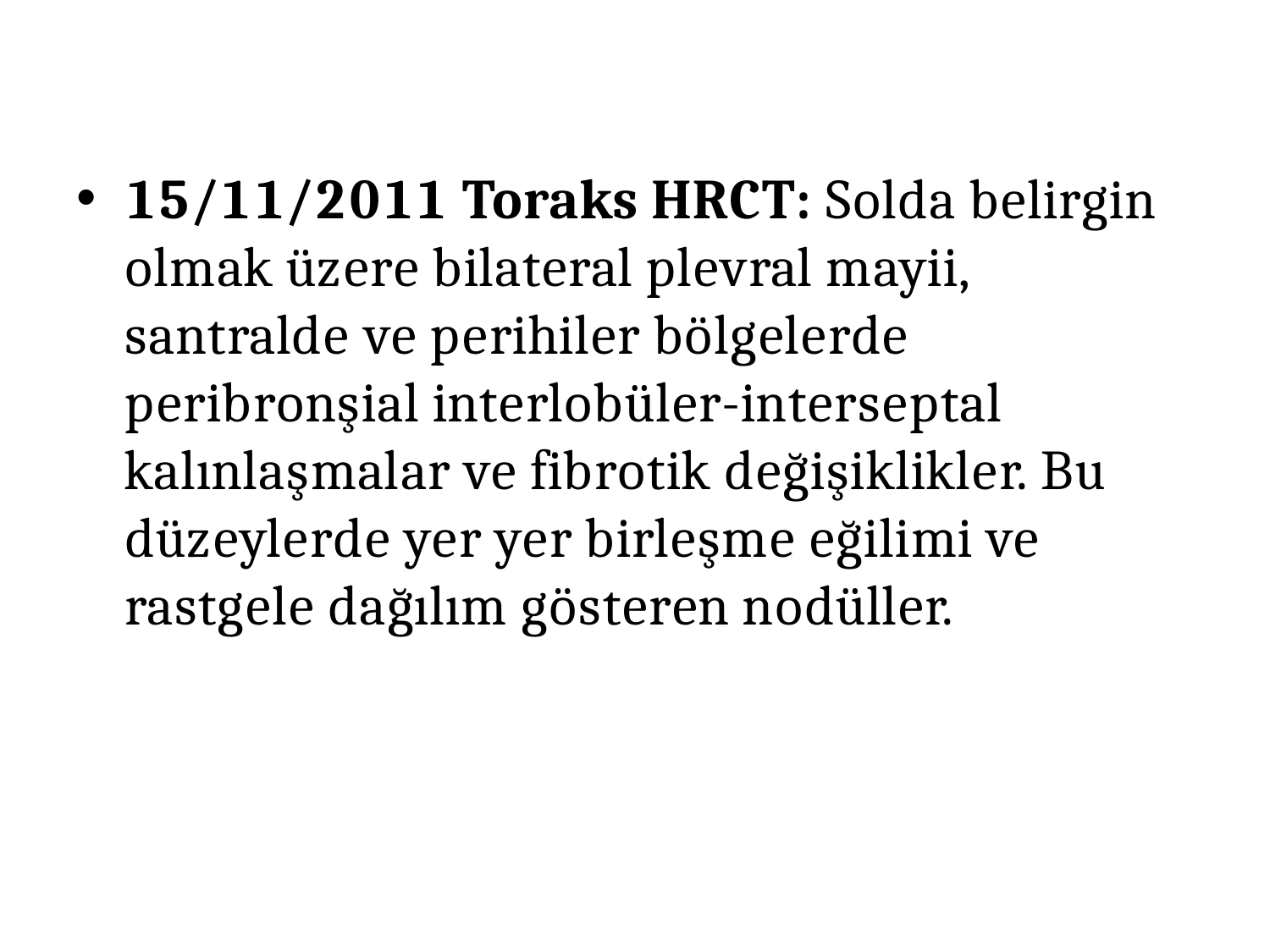

#
15/11/2011 Toraks HRCT: Solda belirgin olmak üzere bilateral plevral mayii, santralde ve perihiler bölgelerde peribronşial interlobüler-interseptal kalınlaşmalar ve fibrotik değişiklikler. Bu düzeylerde yer yer birleşme eğilimi ve rastgele dağılım gösteren nodüller.